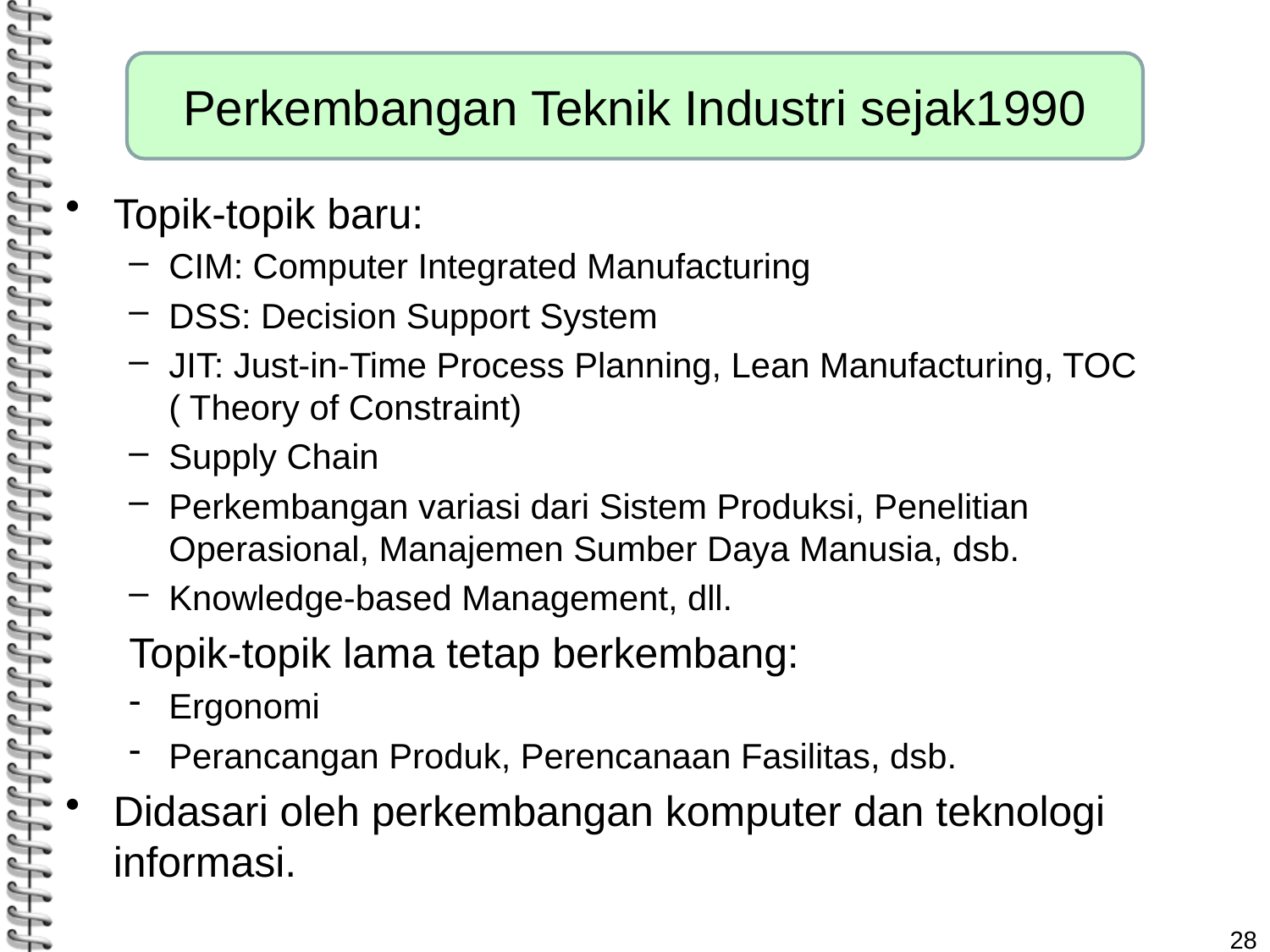

#
Perkembangan Teknik Industri sejak1990
Topik-topik baru:
CIM: Computer Integrated Manufacturing
DSS: Decision Support System
JIT: Just-in-Time Process Planning, Lean Manufacturing, TOC ( Theory of Constraint)
Supply Chain
Perkembangan variasi dari Sistem Produksi, Penelitian Operasional, Manajemen Sumber Daya Manusia, dsb.
Knowledge-based Management, dll.
Topik-topik lama tetap berkembang:
Ergonomi
Perancangan Produk, Perencanaan Fasilitas, dsb.
Didasari oleh perkembangan komputer dan teknologi informasi.

28